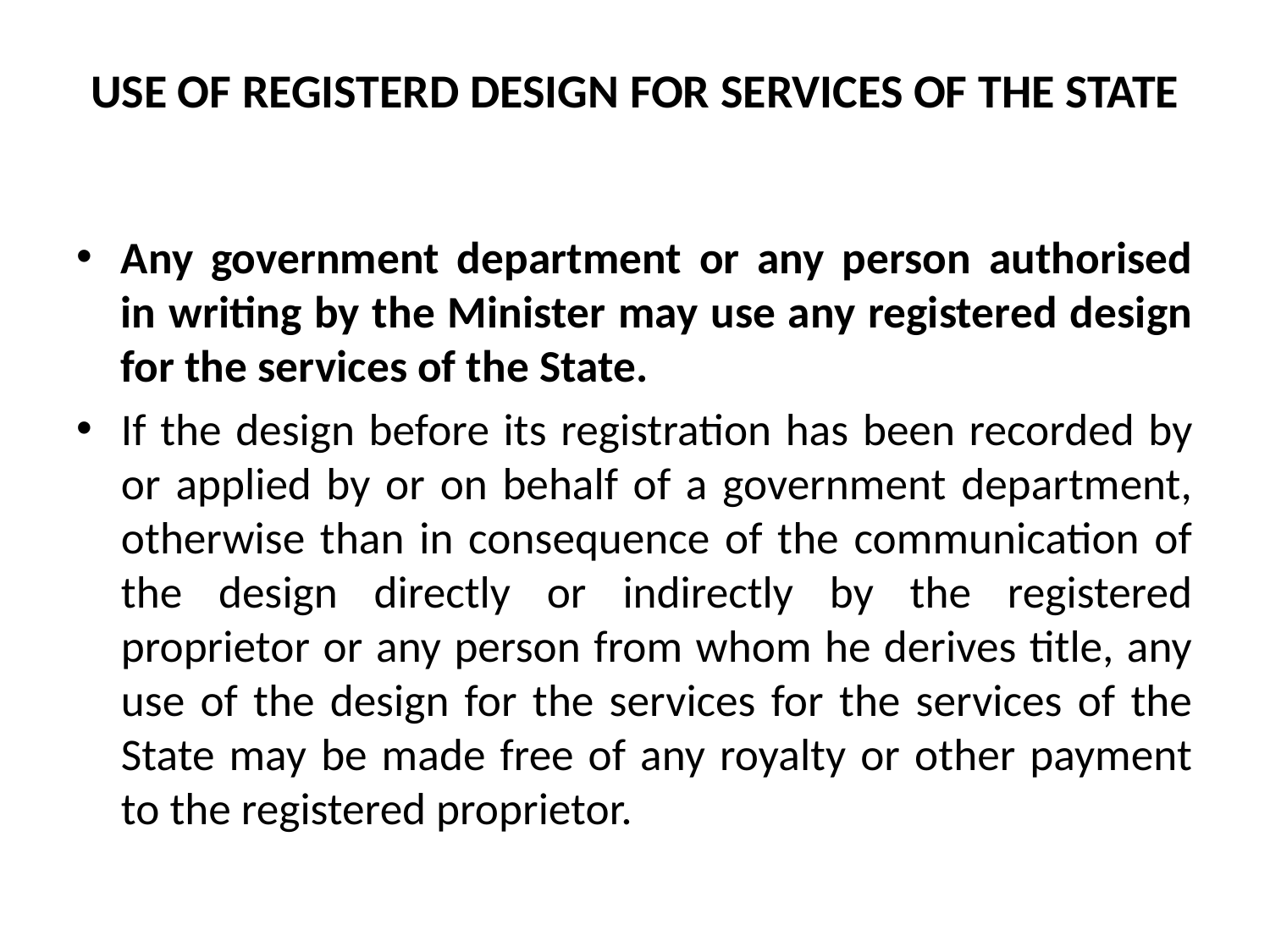

# USE OF REGISTERD DESIGN FOR SERVICES OF THE STATE
Any government department or any person authorised in writing by the Minister may use any registered design for the services of the State.
If the design before its registration has been recorded by or applied by or on behalf of a government department, otherwise than in consequence of the communication of the design directly or indirectly by the registered proprietor or any person from whom he derives title, any use of the design for the services for the services of the State may be made free of any royalty or other payment to the registered proprietor.